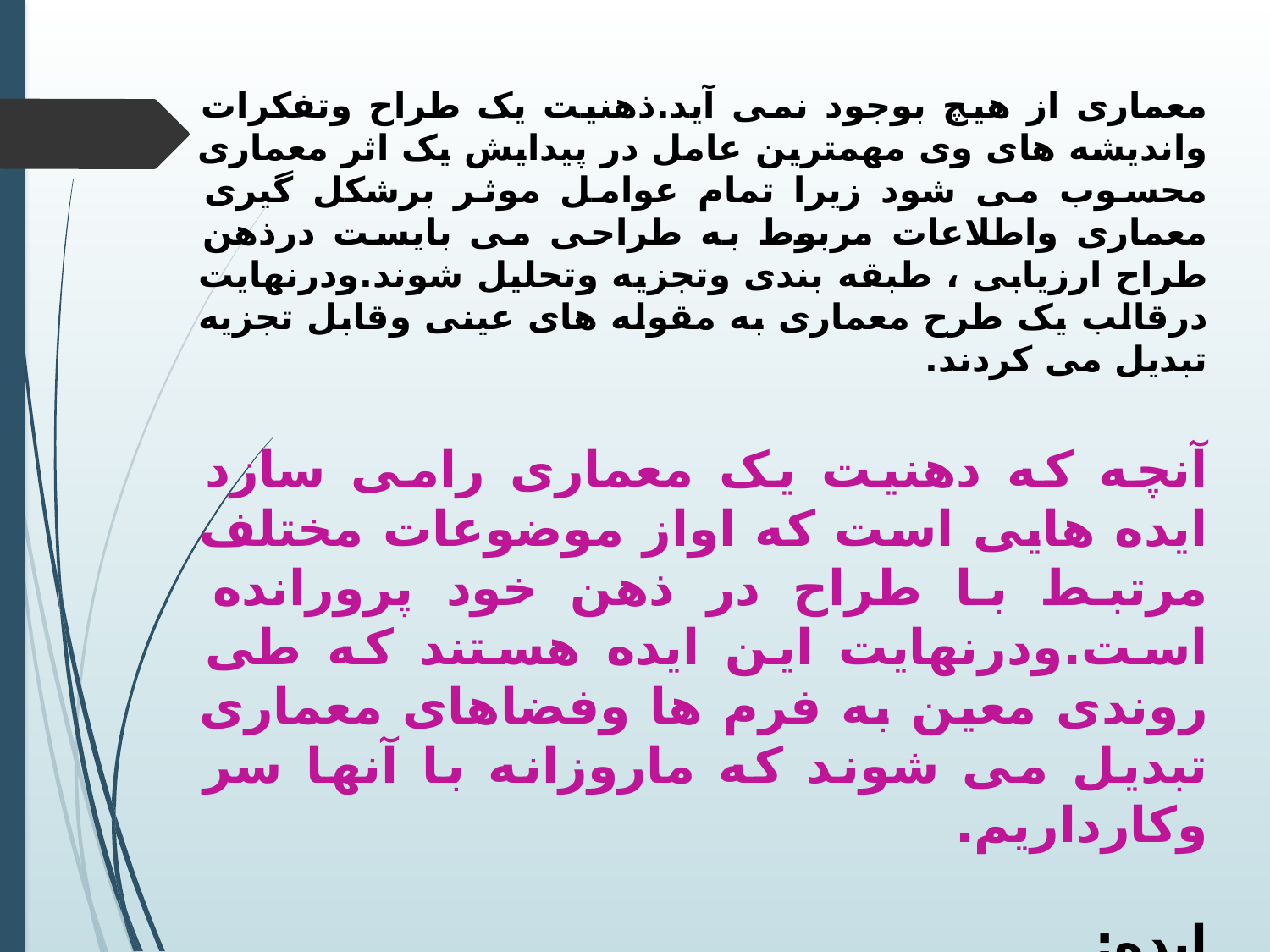

معماری از هیچ بوجود نمی آید.ذهنیت یک طراح وتفکرات واندیشه های وی مهمترین عامل در پیدایش یک اثر معماری محسوب می شود زیرا تمام عوامل موثر برشکل گیری معماری واطلاعات مربوط به طراحی می بایست درذهن طراح ارزیابی ، طبقه بندی وتجزیه وتحلیل شوند.ودرنهایت درقالب یک طرح معماری به مقوله های عینی وقابل تجزیه تبدیل می کردند.

آنچه که دهنیت یک معماری رامی سازد ایده هایی است که اواز موضوعات مختلف مرتبط با طراح در ذهن خود پرورانده است.ودرنهایت این ایده هستند که طی روندی معین به فرم ها وفضاهای معماری تبدیل می شوند که ماروزانه با آنها سر وکارداریم.

ایده:
از کلمه یونانی idea از کلمه یونانی eidos به معنی دیدن شیء مرئی گرفته واولین بار در آرای افلاطون طرح مطرح گردیده است.